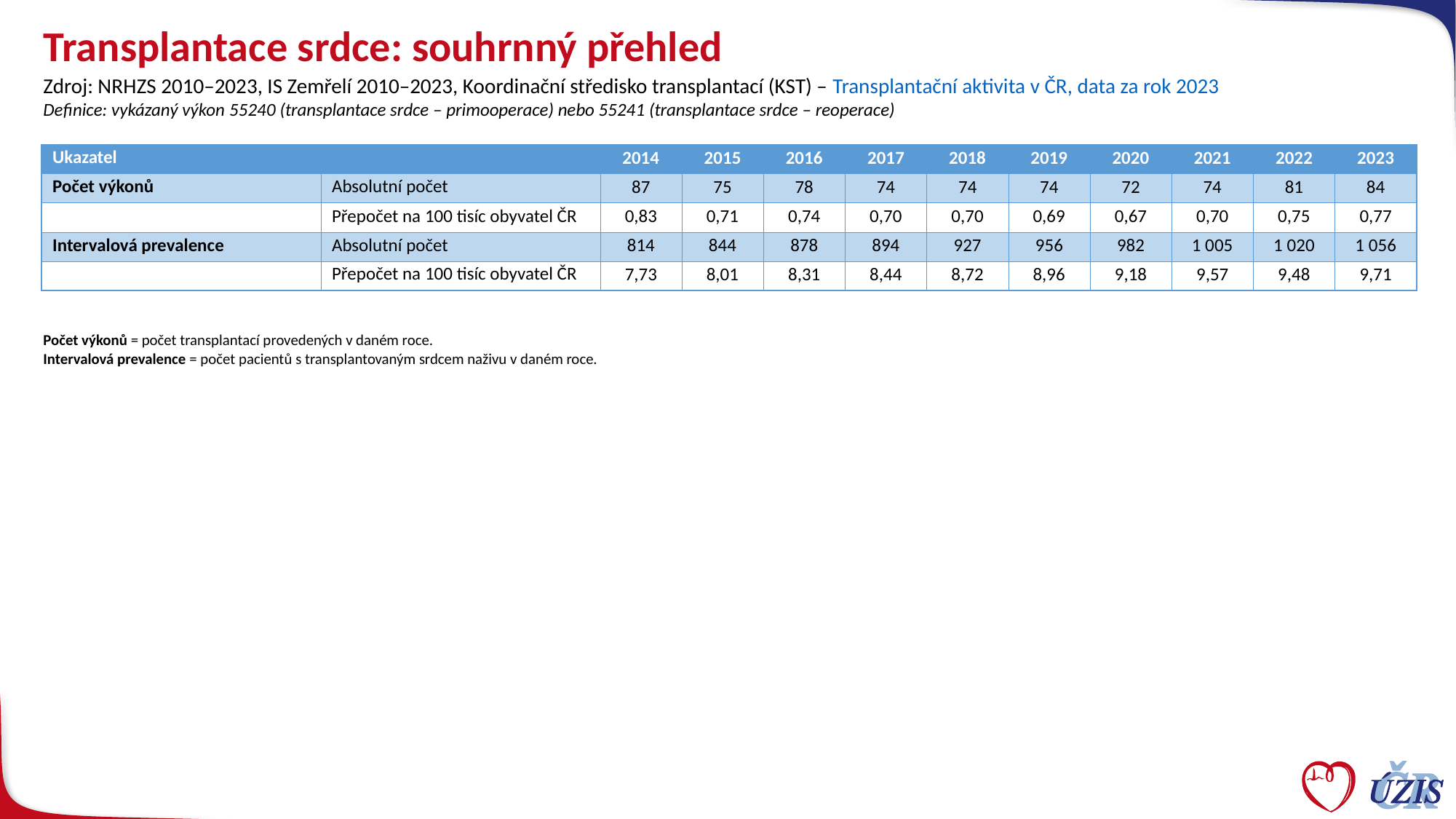

# Transplantace srdce: souhrnný přehled
Zdroj: NRHZS 2010–2023, IS Zemřelí 2010–2023, Koordinační středisko transplantací (KST) – Transplantační aktivita v ČR, data za rok 2023
Definice: vykázaný výkon 55240 (transplantace srdce – primooperace) nebo 55241 (transplantace srdce – reoperace)
| Ukazatel |  | 2014 | 2015 | 2016 | 2017 | 2018 | 2019 | 2020 | 2021 | 2022 | 2023 |
| --- | --- | --- | --- | --- | --- | --- | --- | --- | --- | --- | --- |
| Počet výkonů | Absolutní počet | 87 | 75 | 78 | 74 | 74 | 74 | 72 | 74 | 81 | 84 |
|  | Přepočet na 100 tisíc obyvatel ČR | 0,83 | 0,71 | 0,74 | 0,70 | 0,70 | 0,69 | 0,67 | 0,70 | 0,75 | 0,77 |
| Intervalová prevalence | Absolutní počet | 814 | 844 | 878 | 894 | 927 | 956 | 982 | 1 005 | 1 020 | 1 056 |
|  | Přepočet na 100 tisíc obyvatel ČR | 7,73 | 8,01 | 8,31 | 8,44 | 8,72 | 8,96 | 9,18 | 9,57 | 9,48 | 9,71 |
Počet výkonů = počet transplantací provedených v daném roce.
Intervalová prevalence = počet pacientů s transplantovaným srdcem naživu v daném roce.